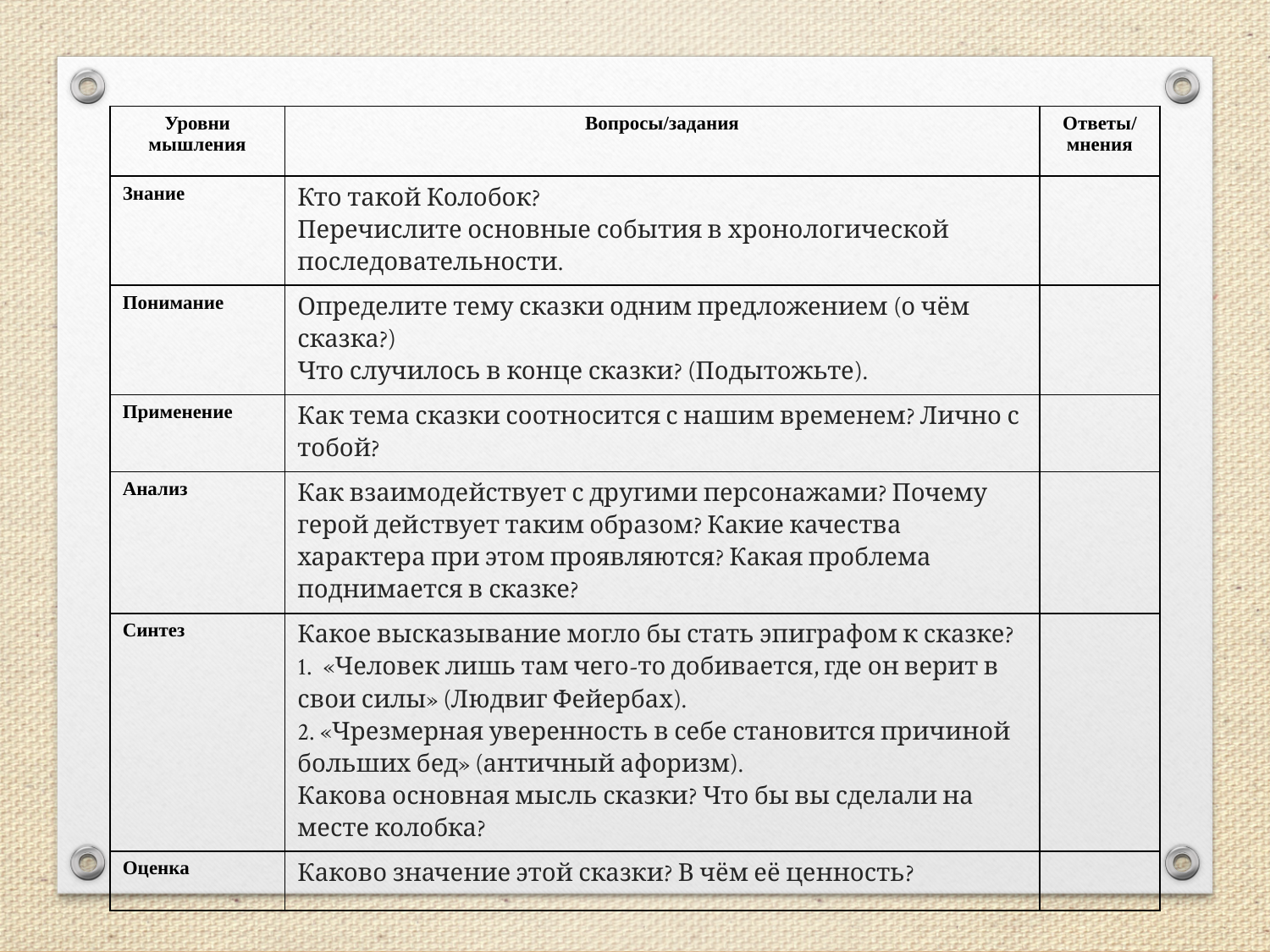

| Уровни мышления | Вопросы/задания | Ответы/ мнения |
| --- | --- | --- |
| Знание | Кто такой Колобок? Перечислите основные события в хронологической последовательности. |  |
| Понимание | Определите тему сказки одним предложением (о чём сказка?) Что случилось в конце сказки? (Подытожьте). |  |
| Применение | Как тема сказки соотносится с нашим временем? Лично с тобой? |  |
| Анализ | Как взаимодействует с другими персонажами? Почему герой действует таким образом? Какие качества характера при этом проявляются? Какая проблема поднимается в сказке? |  |
| Синтез | Какое высказывание могло бы стать эпиграфом к сказке? 1. «Человек лишь там чего-то добивается, где он верит в свои силы» (Людвиг Фейербах). 2. «Чрезмерная уверенность в себе становится причиной больших бед» (античный афоризм). Какова основная мысль сказки? Что бы вы сделали на месте колобка? |  |
| Оценка | Каково значение этой сказки? В чём её ценность? |  |